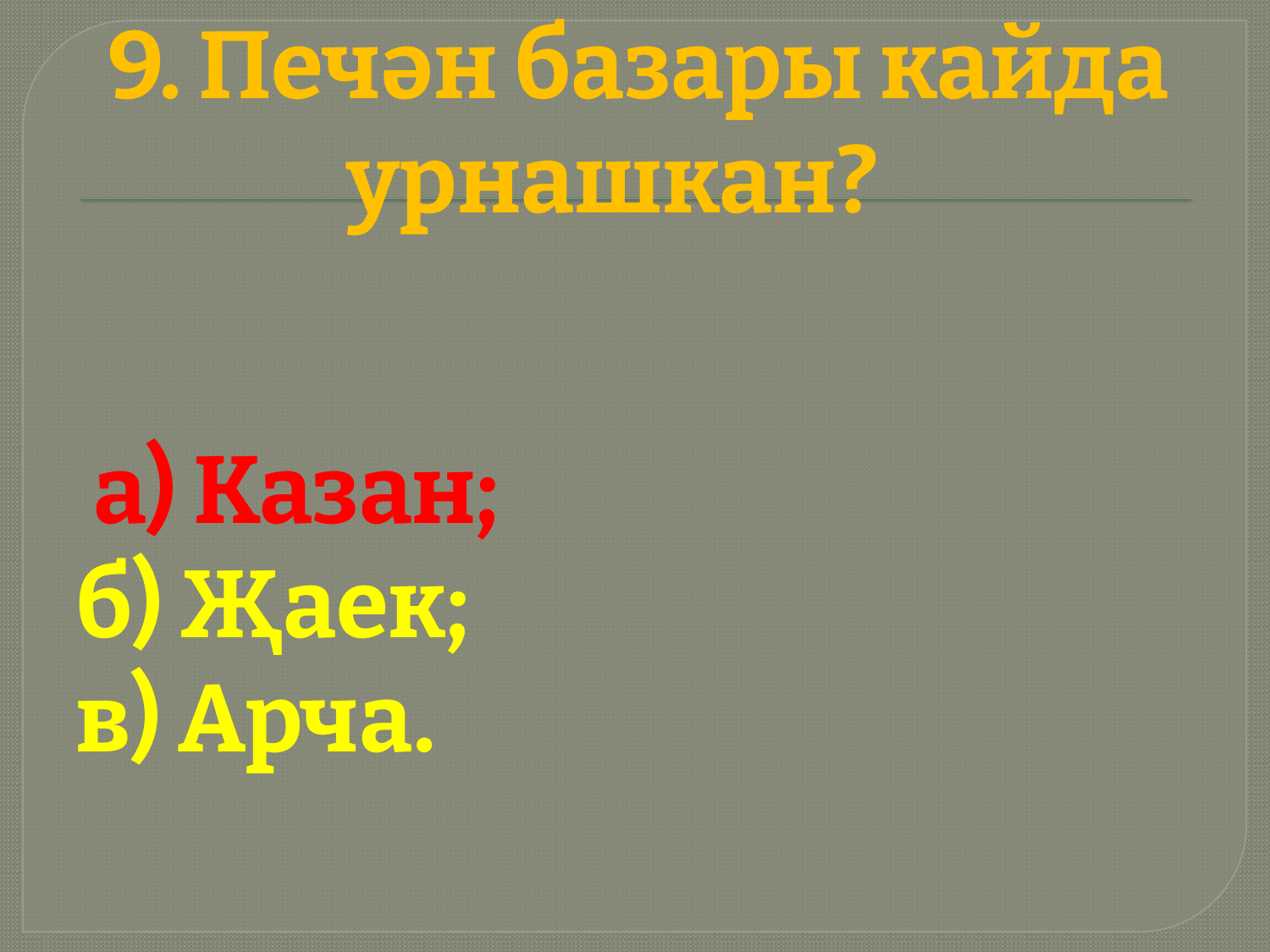

# 9. Печән базары кайда урнашкан?

 а) Казан;
б) Җаек;
в) Арча.